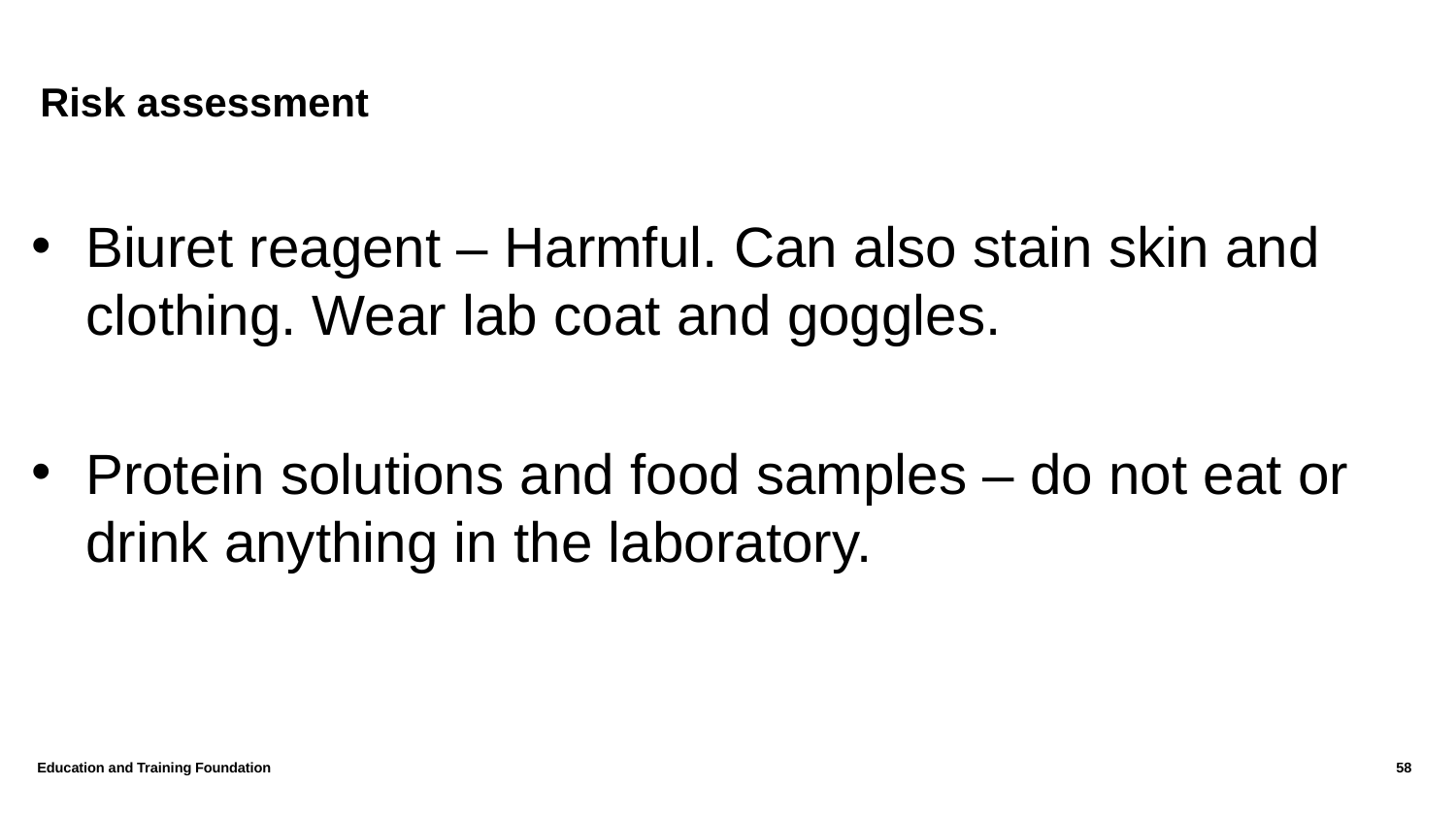

# Risk assessment
Biuret reagent – Harmful. Can also stain skin and clothing. Wear lab coat and goggles.

Protein solutions and food samples – do not eat or drink anything in the laboratory.

Education and Training Foundation
58